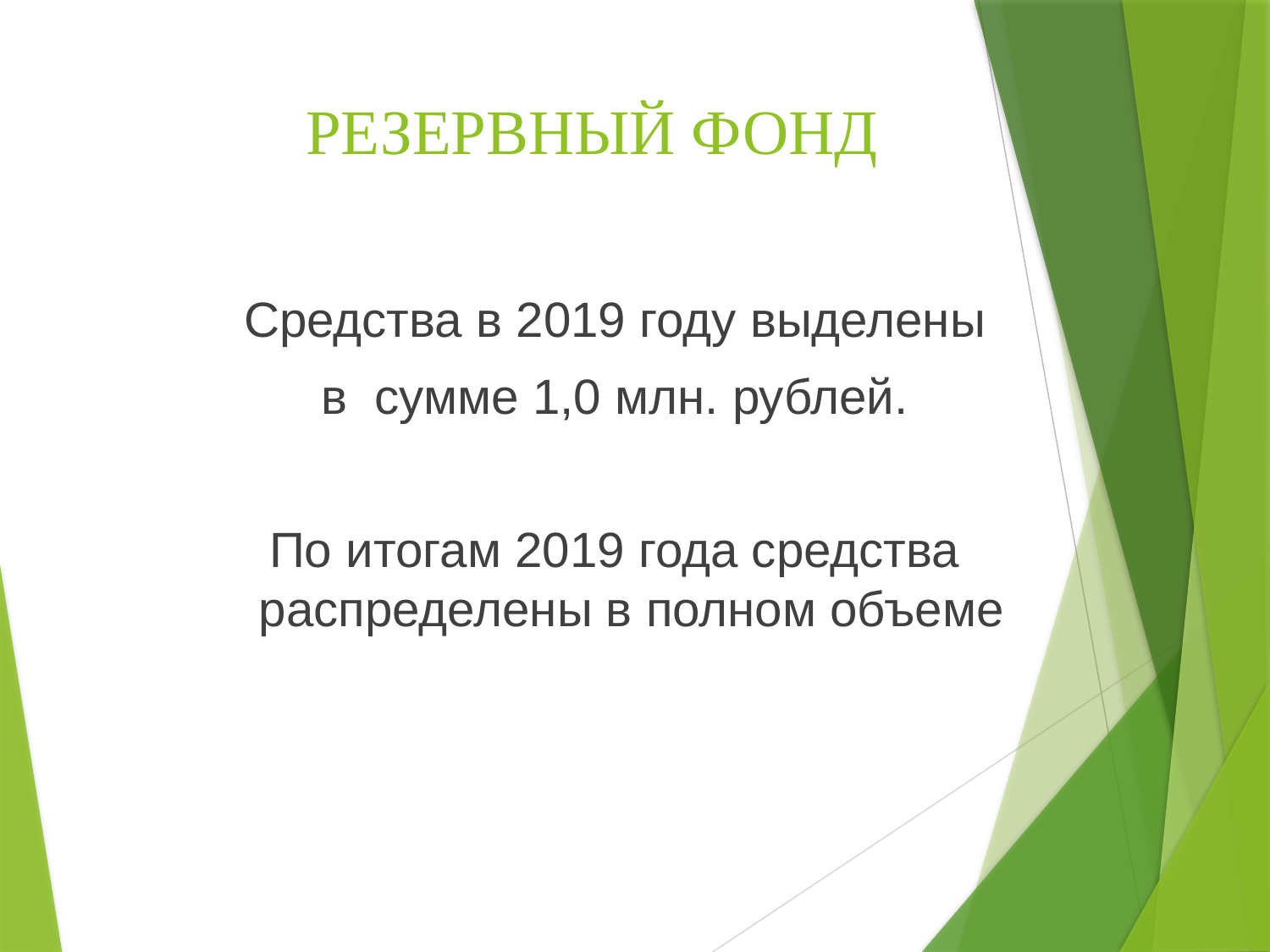

# РЕЗЕРВНЫЙ ФОНД

Средства в 2019 году выделены
 в  сумме 1,0 млн. рублей.

По итогам 2019 года средства распределены в полном объеме